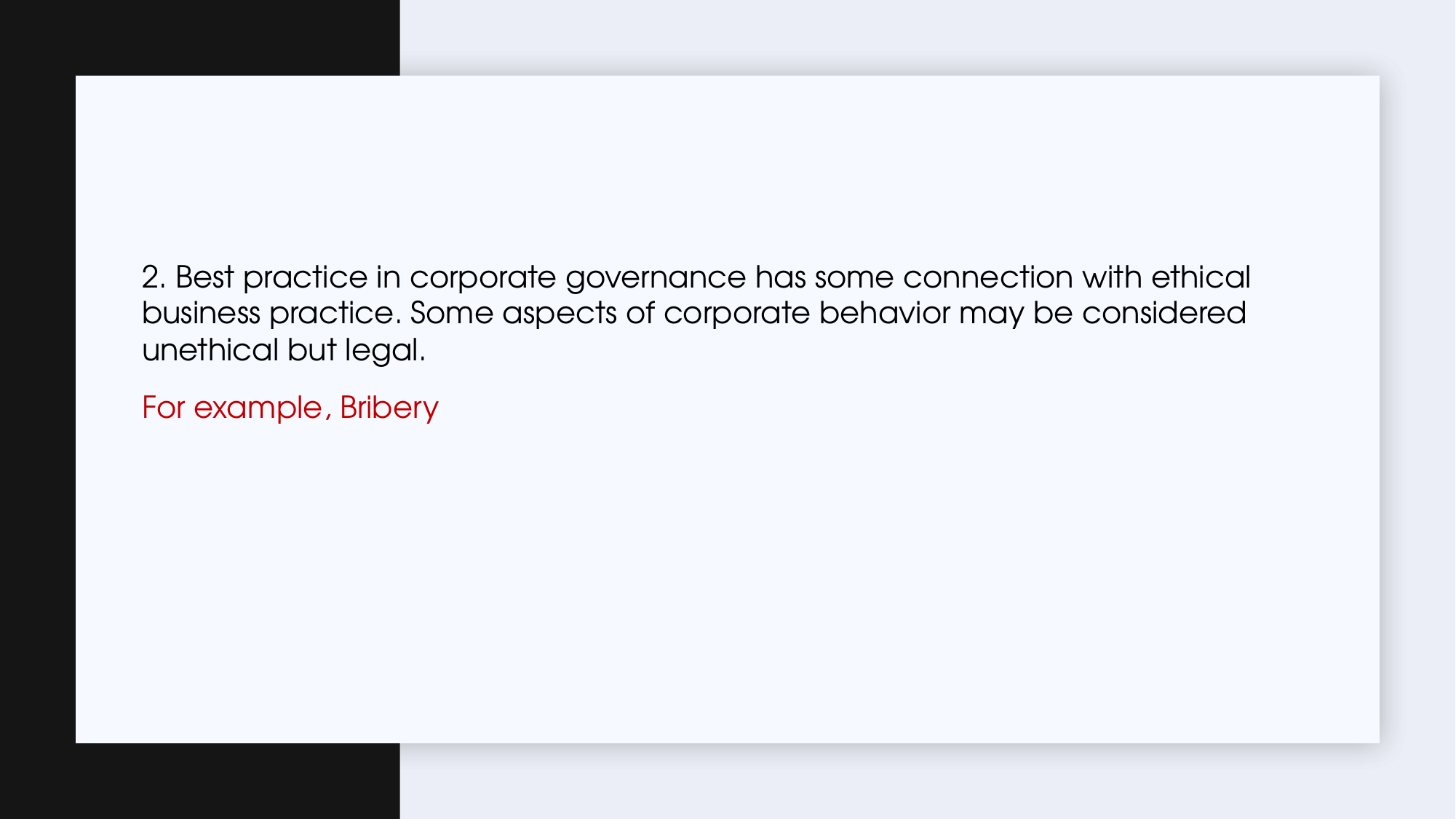

#
2. Best practice in corporate governance has some connection with ethical business practice. Some aspects of corporate behavior may be considered unethical but legal.
For example, Bribery